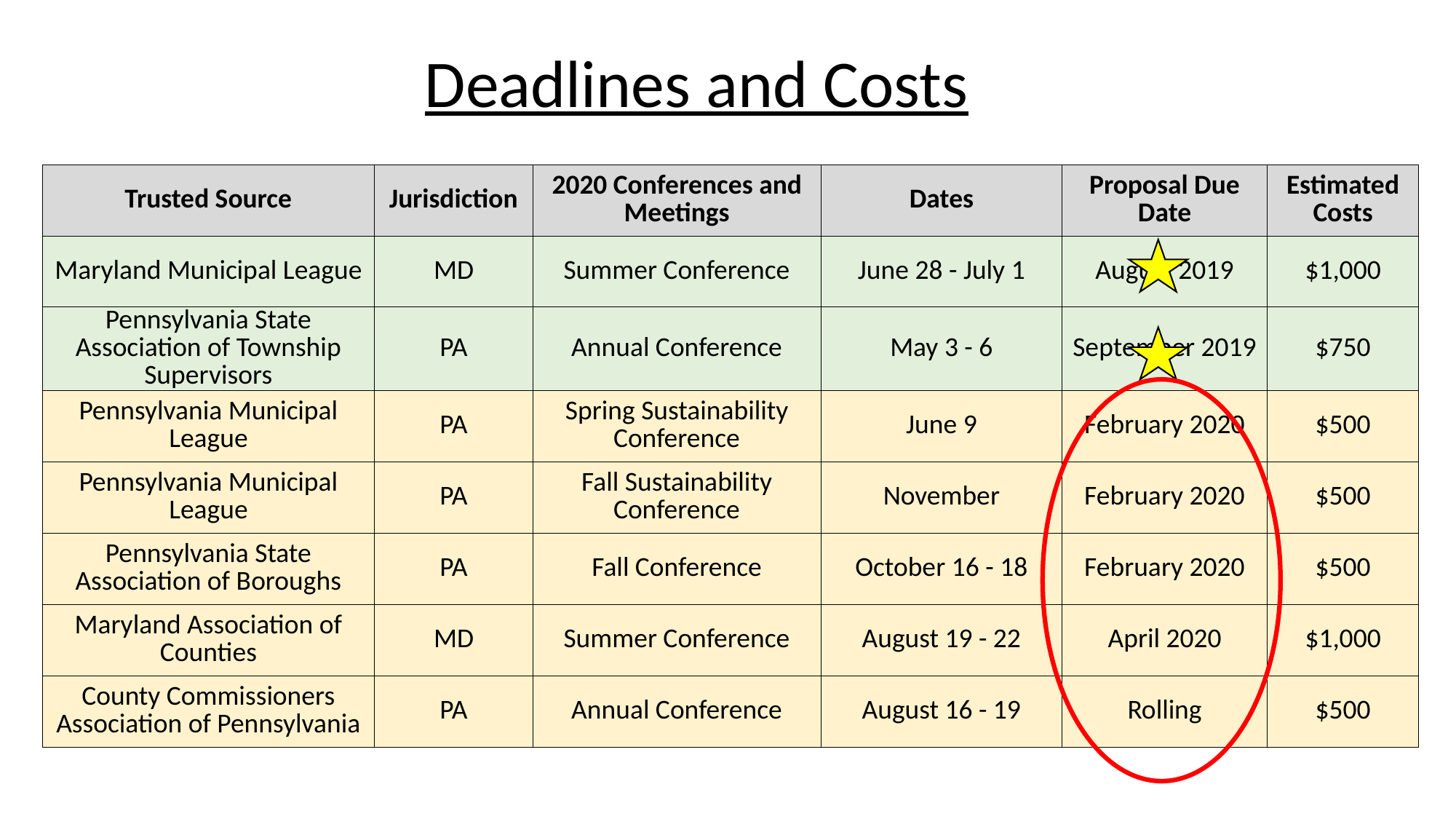

# Deadlines and Costs
| Trusted Source | Jurisdiction | 2020 Conferences and Meetings | Dates | Proposal Due Date | Estimated Costs |
| --- | --- | --- | --- | --- | --- |
| Maryland Municipal League | MD | Summer Conference | June 28 - July 1 | August 2019 | $1,000 |
| Pennsylvania State Association of Township Supervisors | PA | Annual Conference | May 3 - 6 | September 2019 | $750 |
| Pennsylvania Municipal League | PA | Spring Sustainability Conference | June 9 | February 2020 | $500 |
| Pennsylvania Municipal League | PA | Fall Sustainability Conference | November | February 2020 | $500 |
| Pennsylvania State Association of Boroughs | PA | Fall Conference | October 16 - 18 | February 2020 | $500 |
| Maryland Association of Counties | MD | Summer Conference | August 19 - 22 | April 2020 | $1,000 |
| County Commissioners Association of Pennsylvania | PA | Annual Conference | August 16 - 19 | Rolling | $500 |